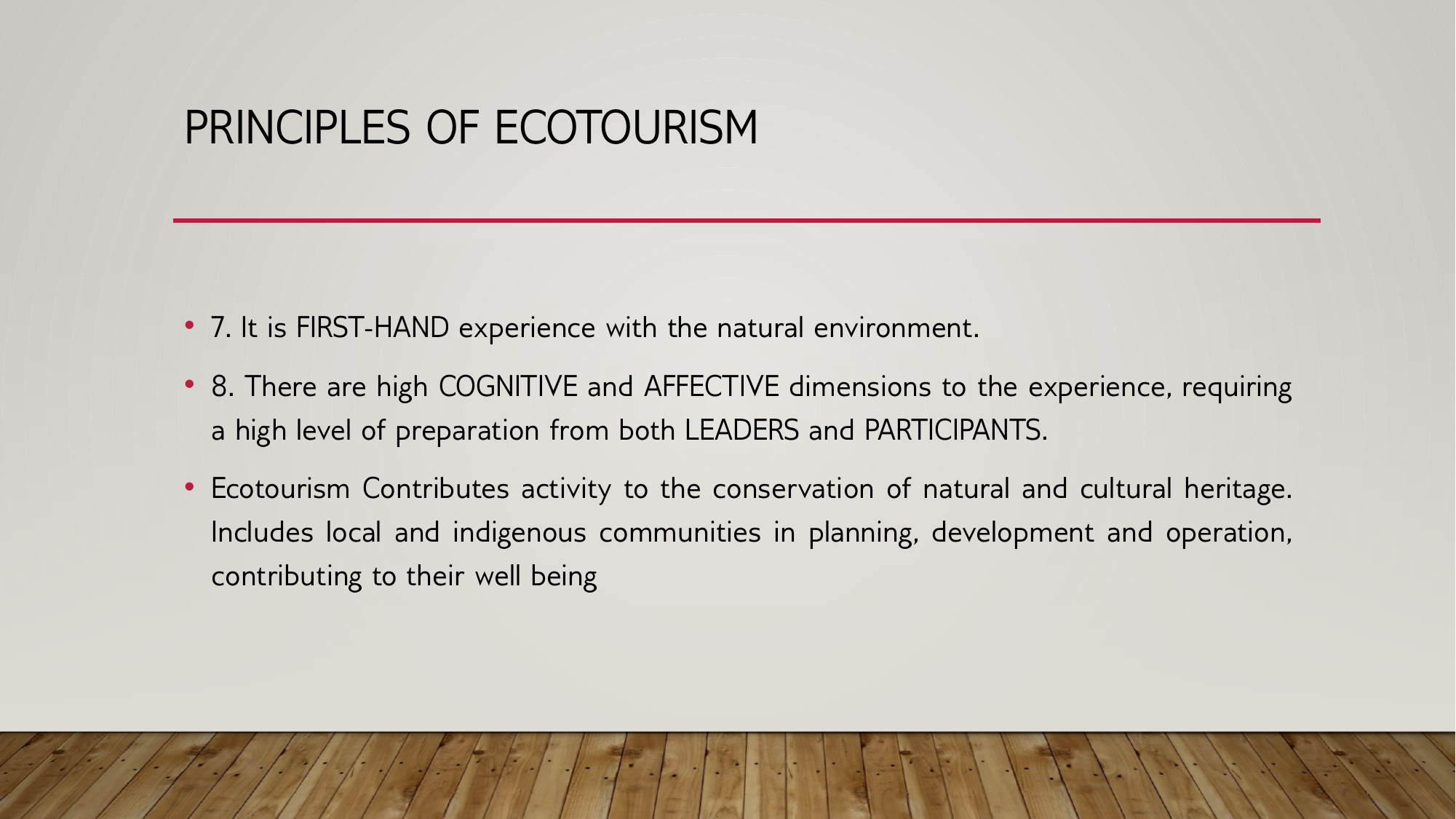

# PRINCIPLES OF ECOTOURISM
7. It is FIRST-HAND experience with the natural environment.
8. There are high COGNITIVE and AFFECTIVE dimensions to the experience, requiring a high level of preparation from both LEADERS and PARTICIPANTS.
Ecotourism Contributes activity to the conservation of natural and cultural heritage. Includes local and indigenous communities in planning, development and operation, contributing to their well being